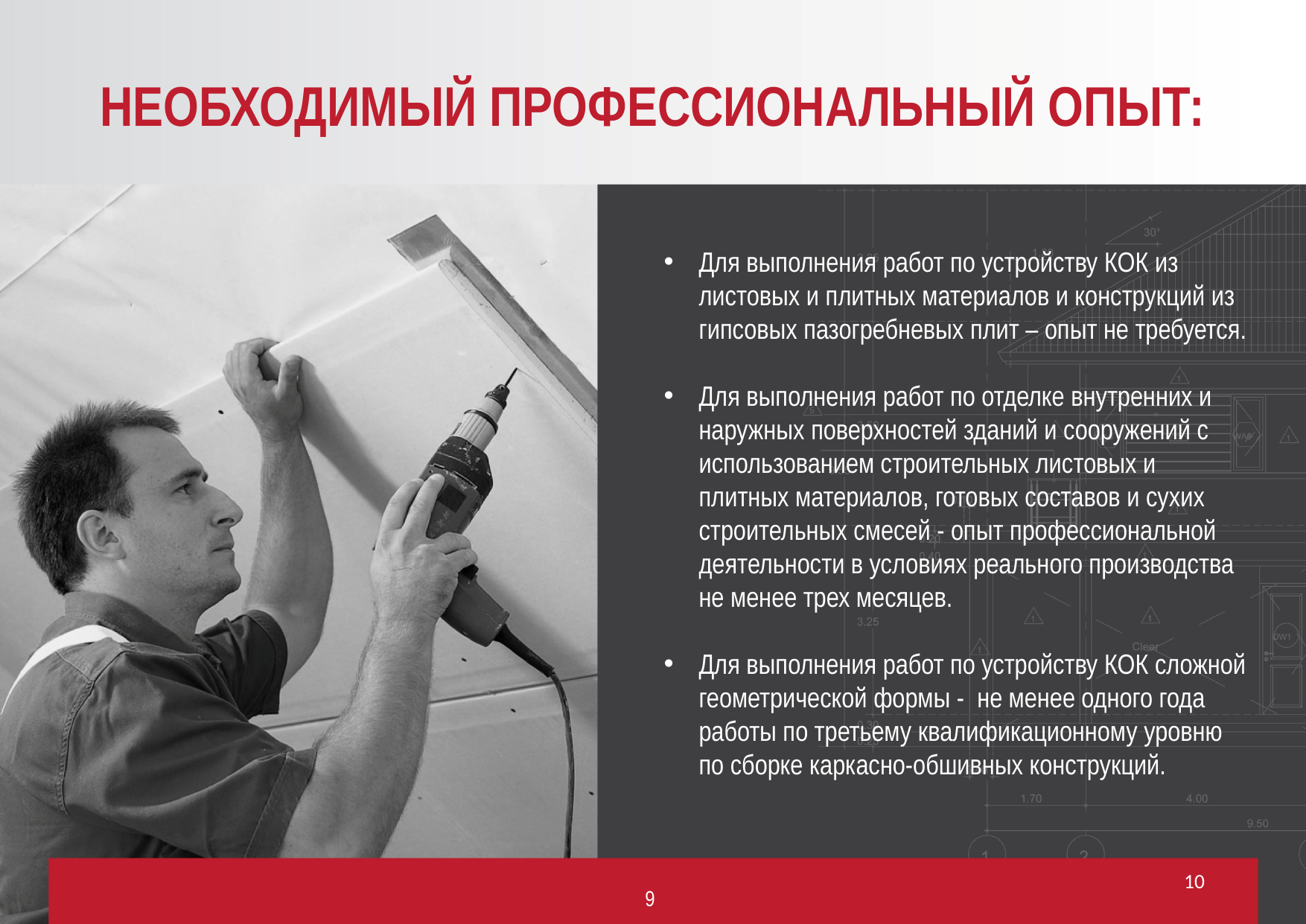

НЕОБХОДИМЫЙ ПРОФЕССИОНАЛЬНЫЙ ОПЫТ:
Для выполнения работ по устройству КОК из листовых и плитных материалов и конструкций из гипсовых пазогребневых плит – опыт не требуется.

Для выполнения работ по отделке внутренних и наружных поверхностей зданий и сооружений с использованием строительных листовых и плитных материалов, готовых составов и сухих строительных смесей - опыт профессиональной деятельности в условиях реального производства не менее трех месяцев.

Для выполнения работ по устройству КОК сложной геометрической формы -  не менее одного года работы по третьему квалификационному уровню по сборке каркасно-обшивных конструкций.
10
9